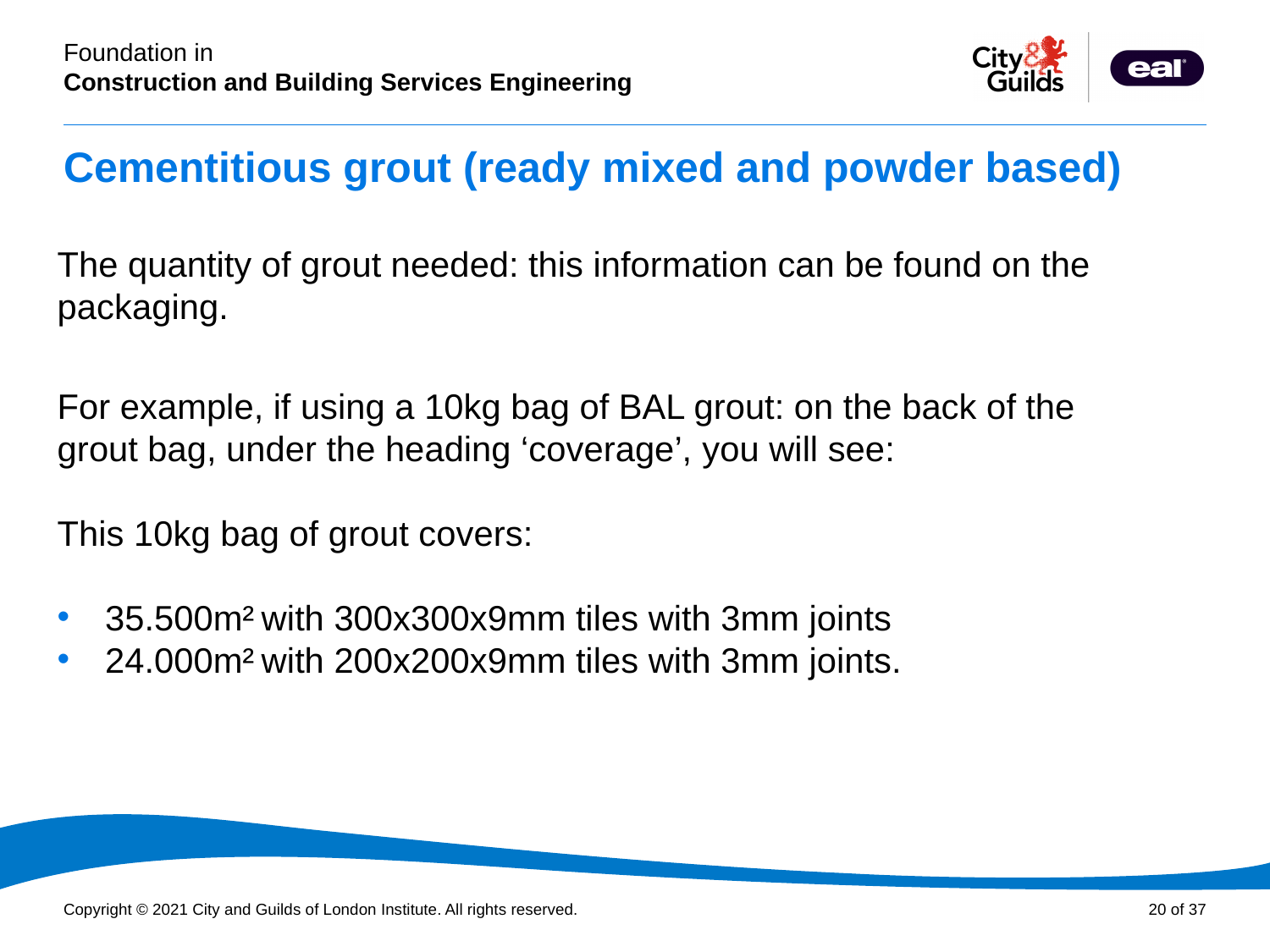

# Cementitious grout (ready mixed and powder based)
The quantity of grout needed: this information can be found on the packaging.
For example, if using a 10kg bag of BAL grout: on the back of the grout bag, under the heading ‘coverage’, you will see:

This 10kg bag of grout covers:

35.500m² with 300x300x9mm tiles with 3mm joints
24.000m² with 200x200x9mm tiles with 3mm joints.